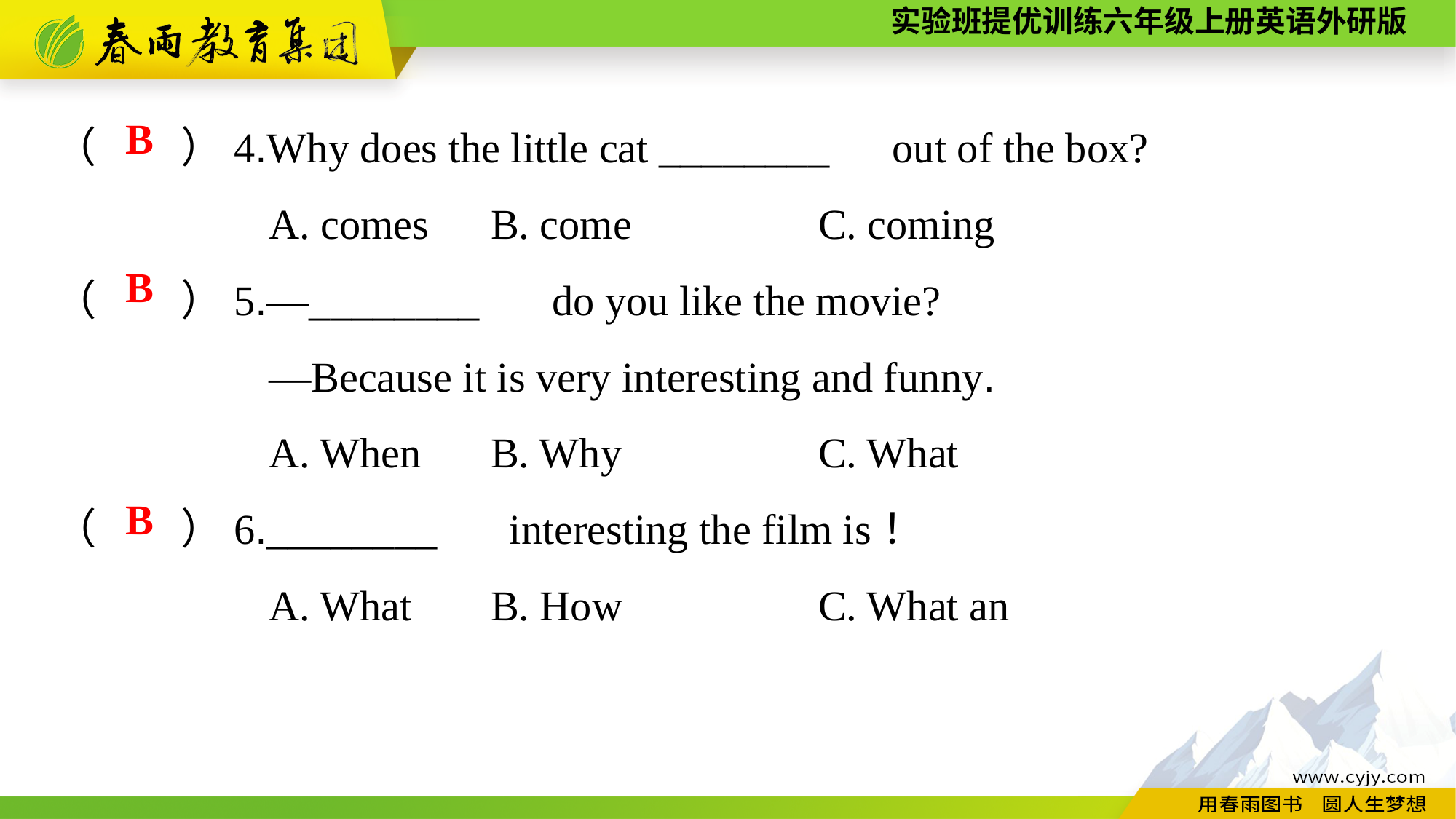

（　　）4.Why does the little cat ________　out of the box?
A. comes	B. come		C. coming
（　　）5.—________　 do you like the movie?
—Because it is very interesting and funny.
A. When	B. Why		C. What
（　　）6.________　 interesting the film is！
A. What	B. How		C. What an
B
B
B